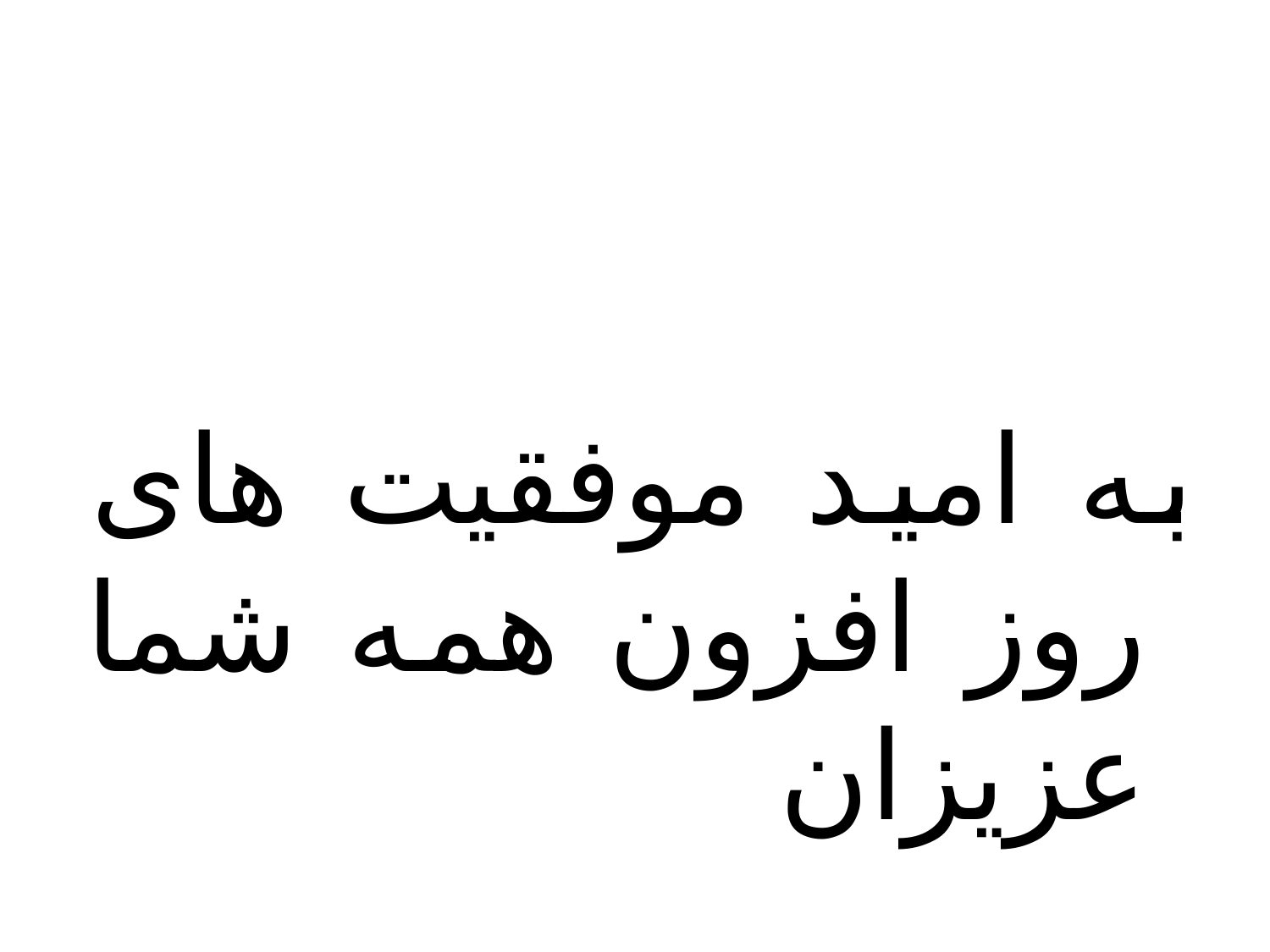

#

به امید موفقیت های روز افزون همه شما عزیزان